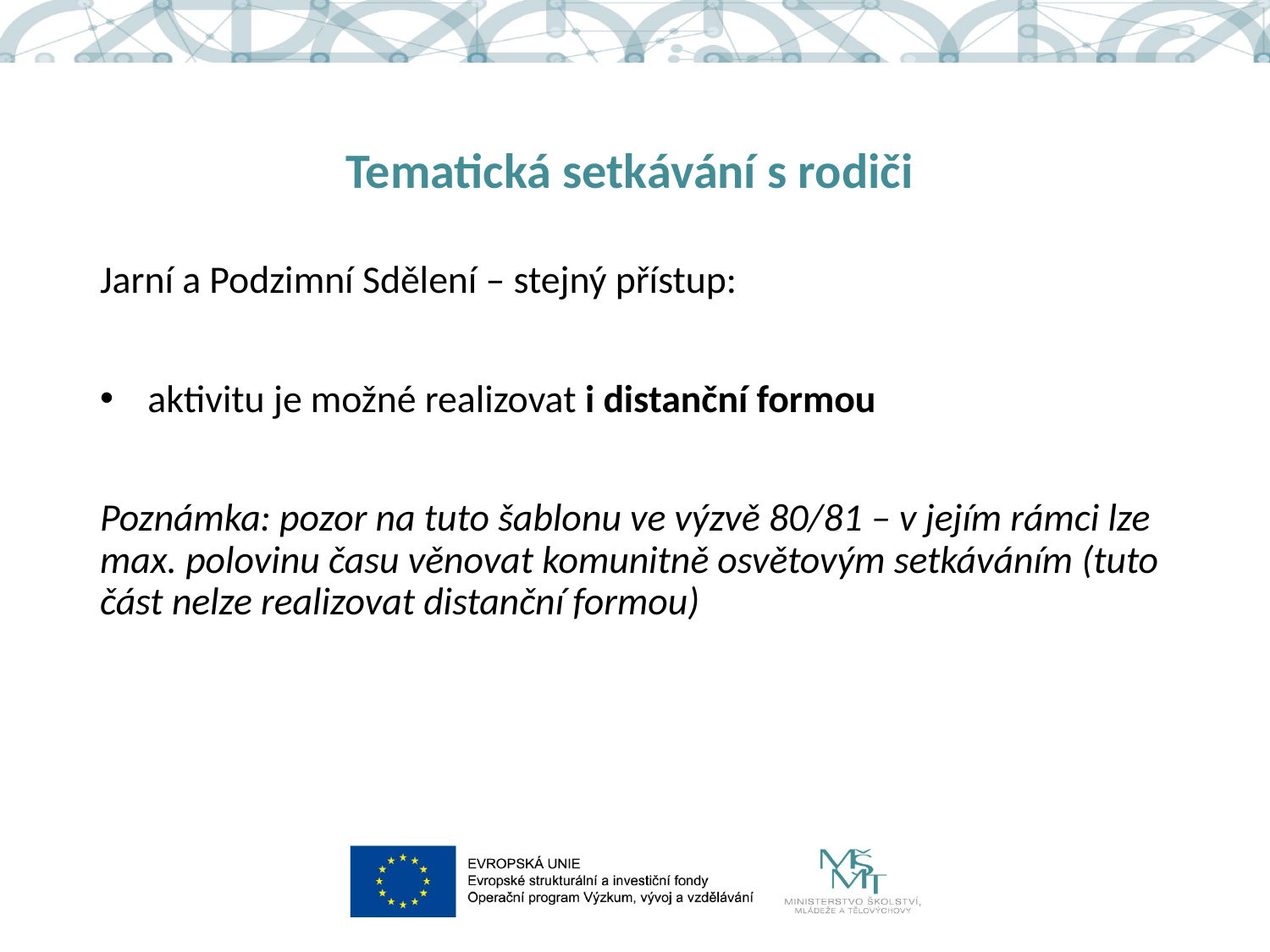

# Tematická setkávání s rodiči
Jarní a Podzimní Sdělení – stejný přístup:

aktivitu je možné realizovat i distanční formou

Poznámka: pozor na tuto šablonu ve výzvě 80/81 – v jejím rámci lze max. polovinu času věnovat komunitně osvětovým setkáváním (tuto část nelze realizovat distanční formou)